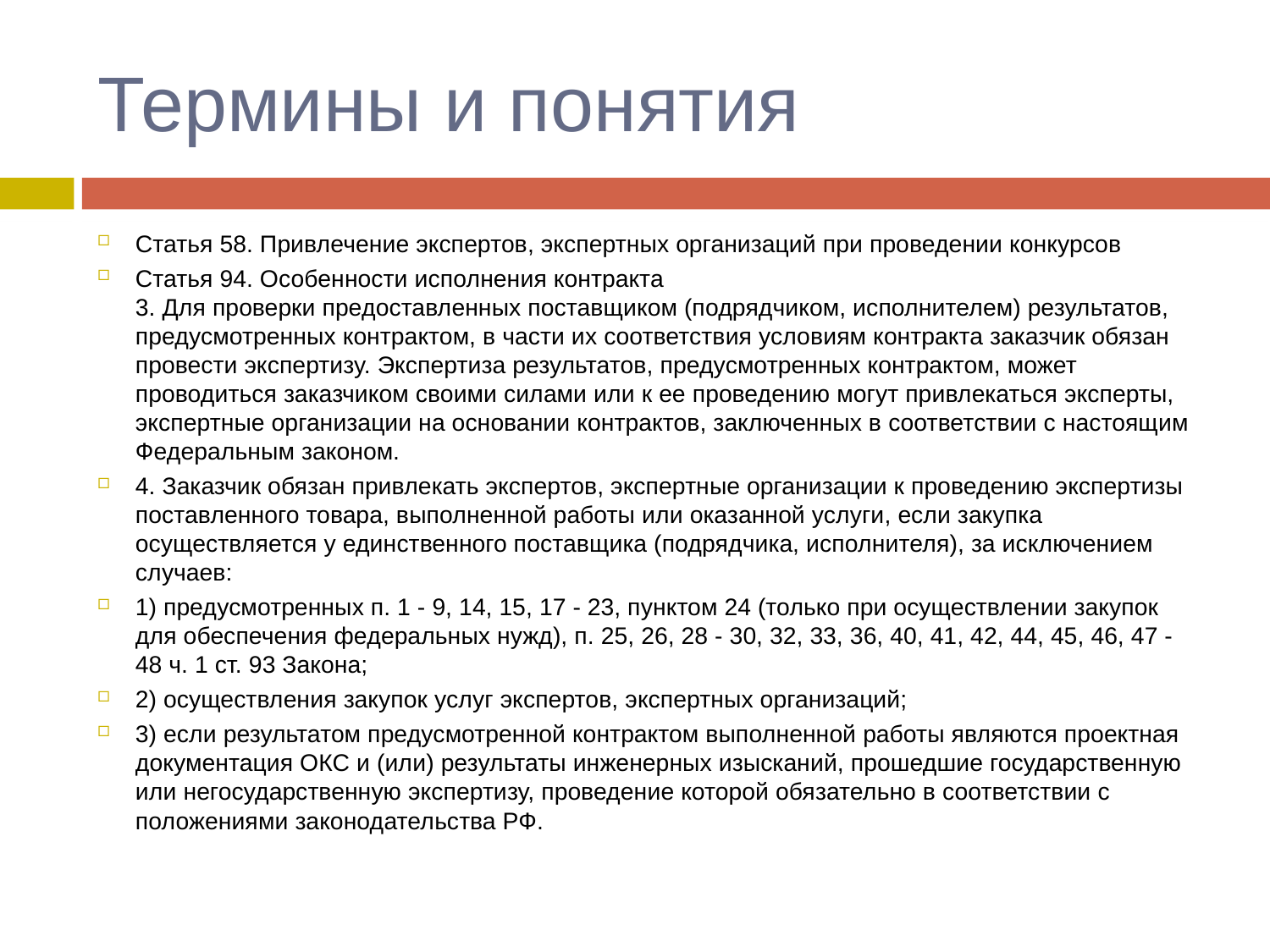

# Термины и понятия
Статья 58. Привлечение экспертов, экспертных организаций при проведении конкурсов
Статья 94. Особенности исполнения контракта
3. Для проверки предоставленных поставщиком (подрядчиком, исполнителем) результатов, предусмотренных контрактом, в части их соответствия условиям контракта заказчик обязан провести экспертизу. Экспертиза результатов, предусмотренных контрактом, может проводиться заказчиком своими силами или к ее проведению могут привлекаться эксперты, экспертные организации на основании контрактов, заключенных в соответствии с настоящим Федеральным законом.
4. Заказчик обязан привлекать экспертов, экспертные организации к проведению экспертизы поставленного товара, выполненной работы или оказанной услуги, если закупка осуществляется у единственного поставщика (подрядчика, исполнителя), за исключением случаев:
1) предусмотренных п. 1 - 9, 14, 15, 17 - 23, пунктом 24 (только при осуществлении закупок для обеспечения федеральных нужд), п. 25, 26, 28 - 30, 32, 33, 36, 40, 41, 42, 44, 45, 46, 47 - 48 ч. 1 ст. 93 Закона;
2) осуществления закупок услуг экспертов, экспертных организаций;
3) если результатом предусмотренной контрактом выполненной работы являются проектная документация ОКС и (или) результаты инженерных изысканий, прошедшие государственную или негосударственную экспертизу, проведение которой обязательно в соответствии с положениями законодательства РФ.